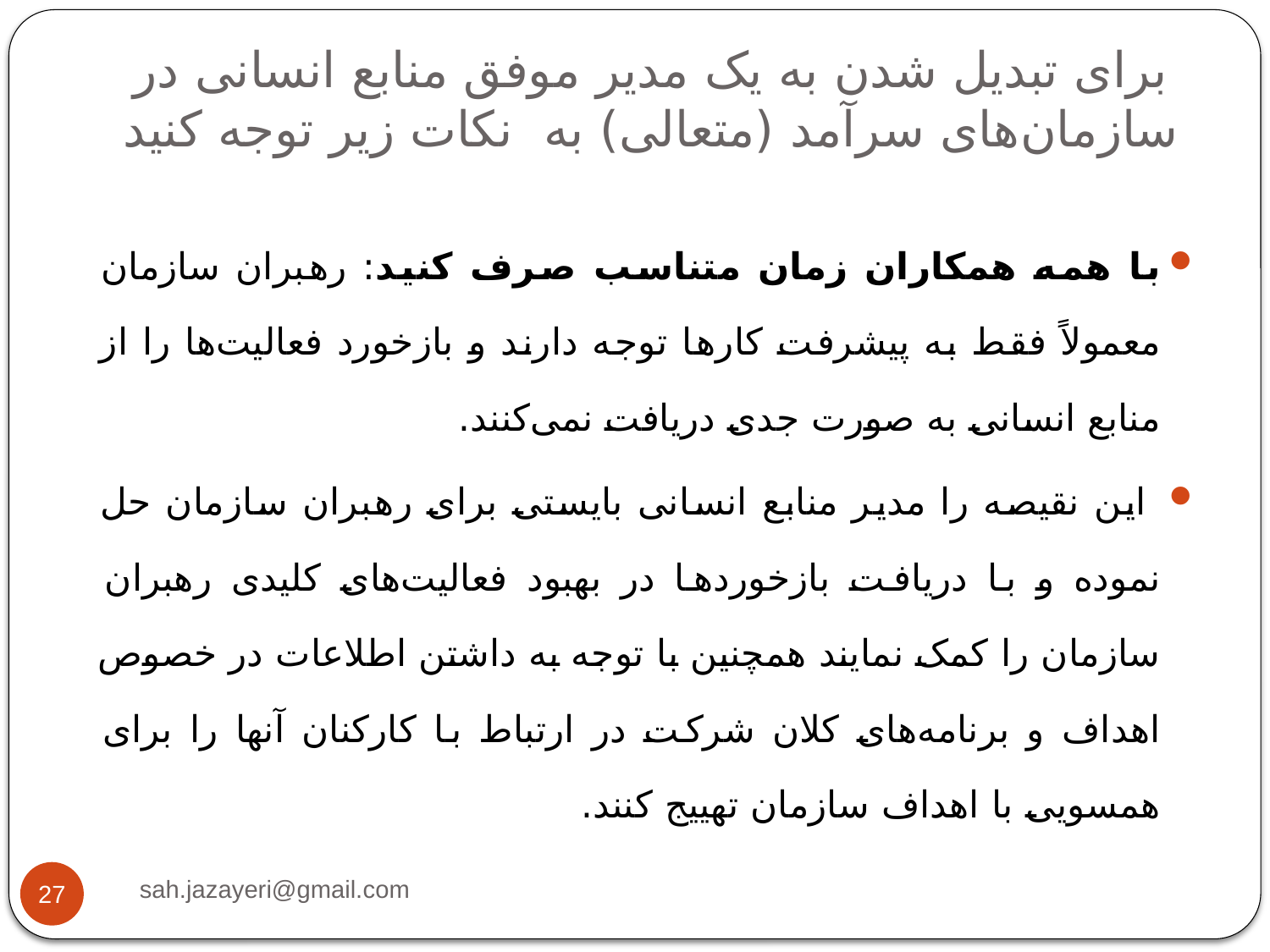

# برای تبدیل شدن به یک مدیر موفق منابع انسانی در سازمان‌های سرآمد (متعالی) به  نکات زیر توجه کنید
با همه همکاران زمان متناسب صرف کنید: رهبران سازمان معمولاً فقط به پیشرفت کارها توجه دارند و بازخورد فعالیت‌ها را از منابع انسانی به صورت جدی دریافت نمی‌کنند.
 این نقیصه را مدیر منابع انسانی بایستی برای رهبران سازمان حل نموده و با دریافت بازخوردها در بهبود فعالیت‌های کلیدی رهبران سازمان را کمک نمایند همچنین با توجه به داشتن اطلاعات در خصوص اهداف و برنامه‌های کلان شرکت در ارتباط با کارکنان آنها را برای همسویی با اهداف سازمان تهییج کنند.
sah.jazayeri@gmail.com
27